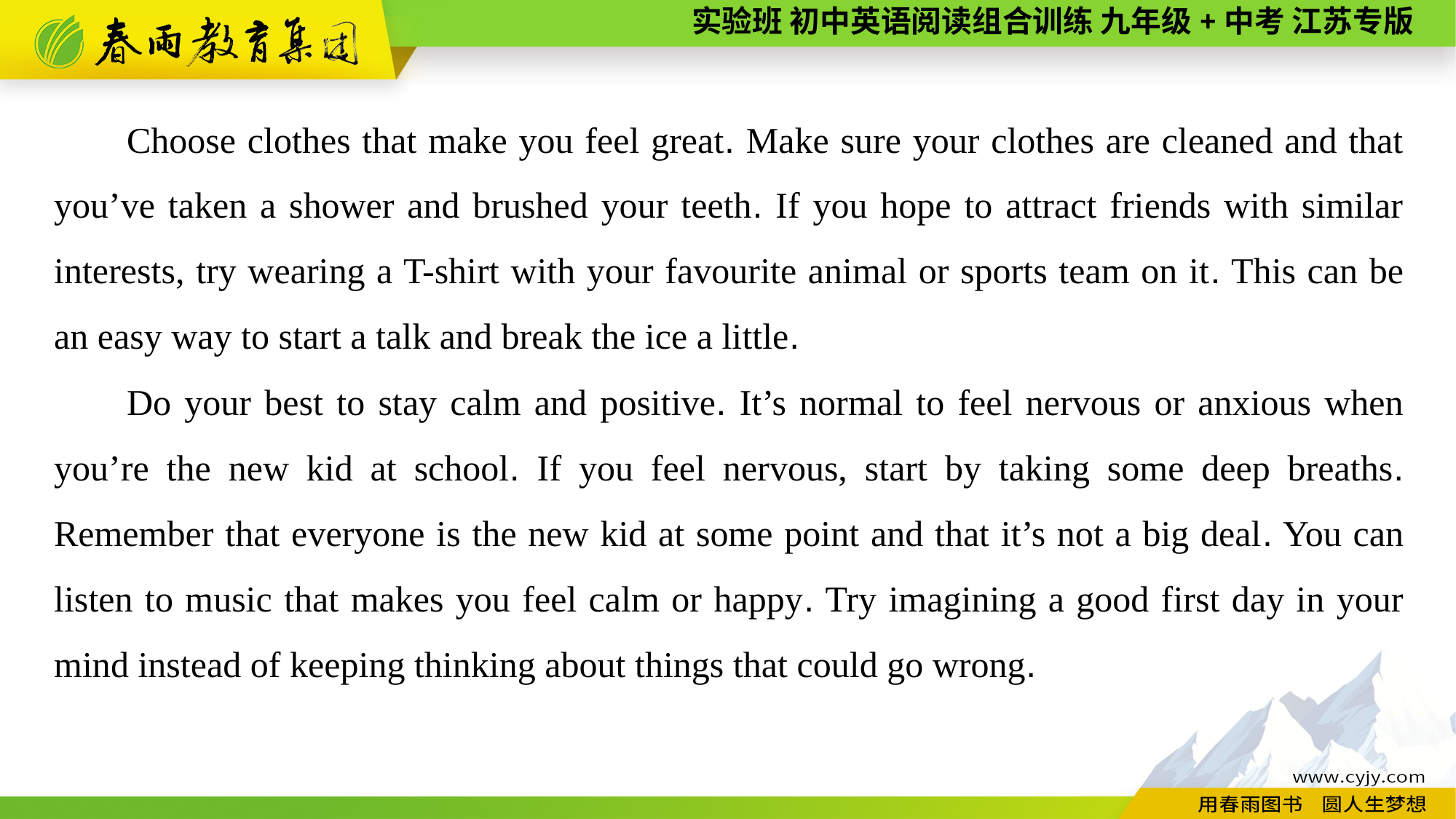

Choose clothes that make you feel great. Make sure your clothes are cleaned and that you’ve taken a shower and brushed your teeth. If you hope to attract friends with similar interests, try wearing a T-shirt with your favourite animal or sports team on it. This can be an easy way to start a talk and break the ice a little.
Do your best to stay calm and positive. It’s normal to feel nervous or anxious when you’re the new kid at school. If you feel nervous, start by taking some deep breaths. Remember that everyone is the new kid at some point and that it’s not a big deal. You can listen to music that makes you feel calm or happy. Try imagining a good first day in your mind instead of keeping thinking about things that could go wrong.